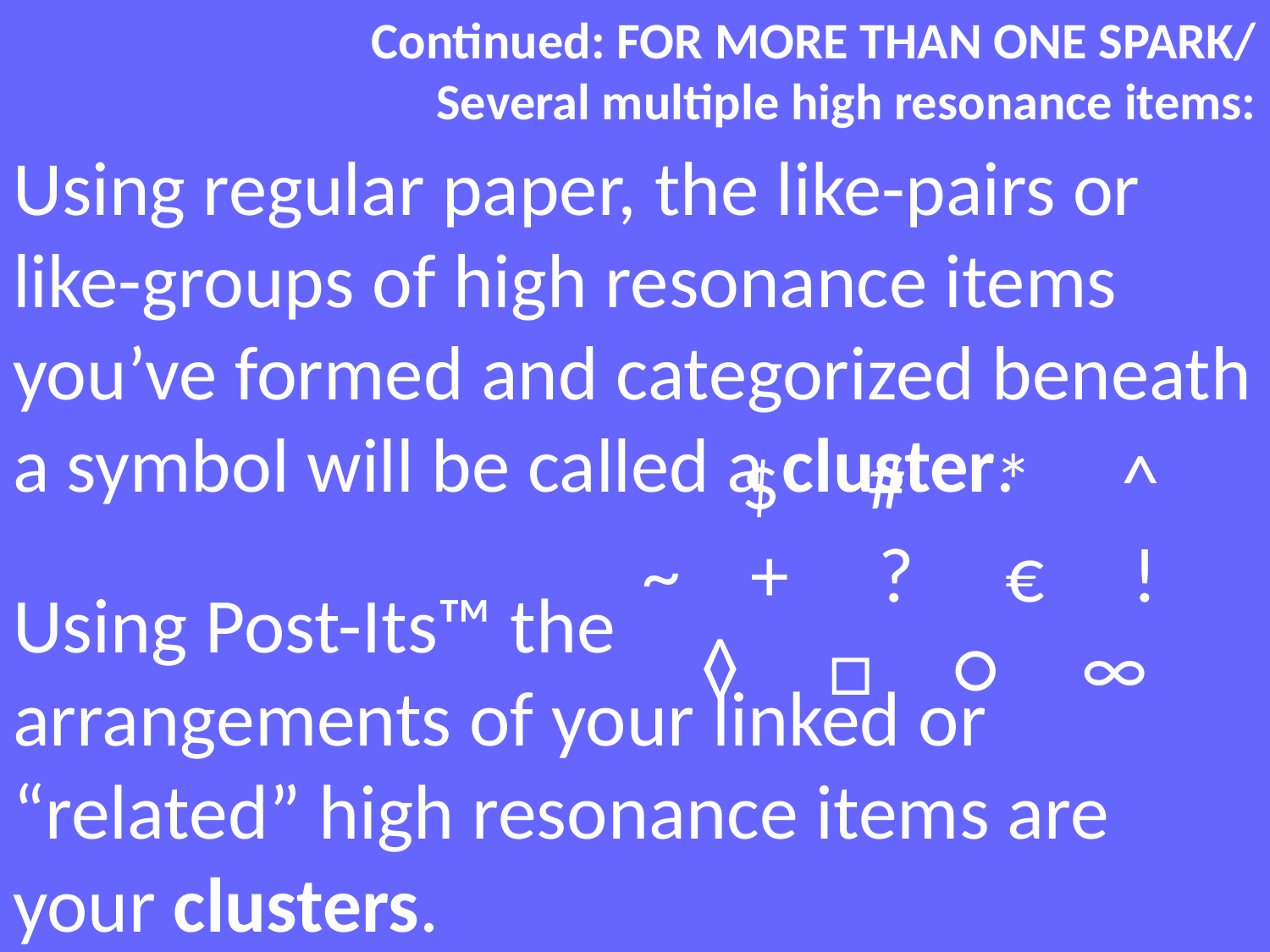

Continued: FOR MORE THAN ONE SPARK/
Several multiple high resonance items:
Using regular paper, the like-pairs or like-groups of high resonance items
you’ve formed and categorized beneath a symbol will be called a cluster.
 $	 #	 *	 ^
 ~    +	?	€	!
◊	□	○	∞
Using Post-Its™ the
arrangements of your linked or “related” high resonance items are your clusters.